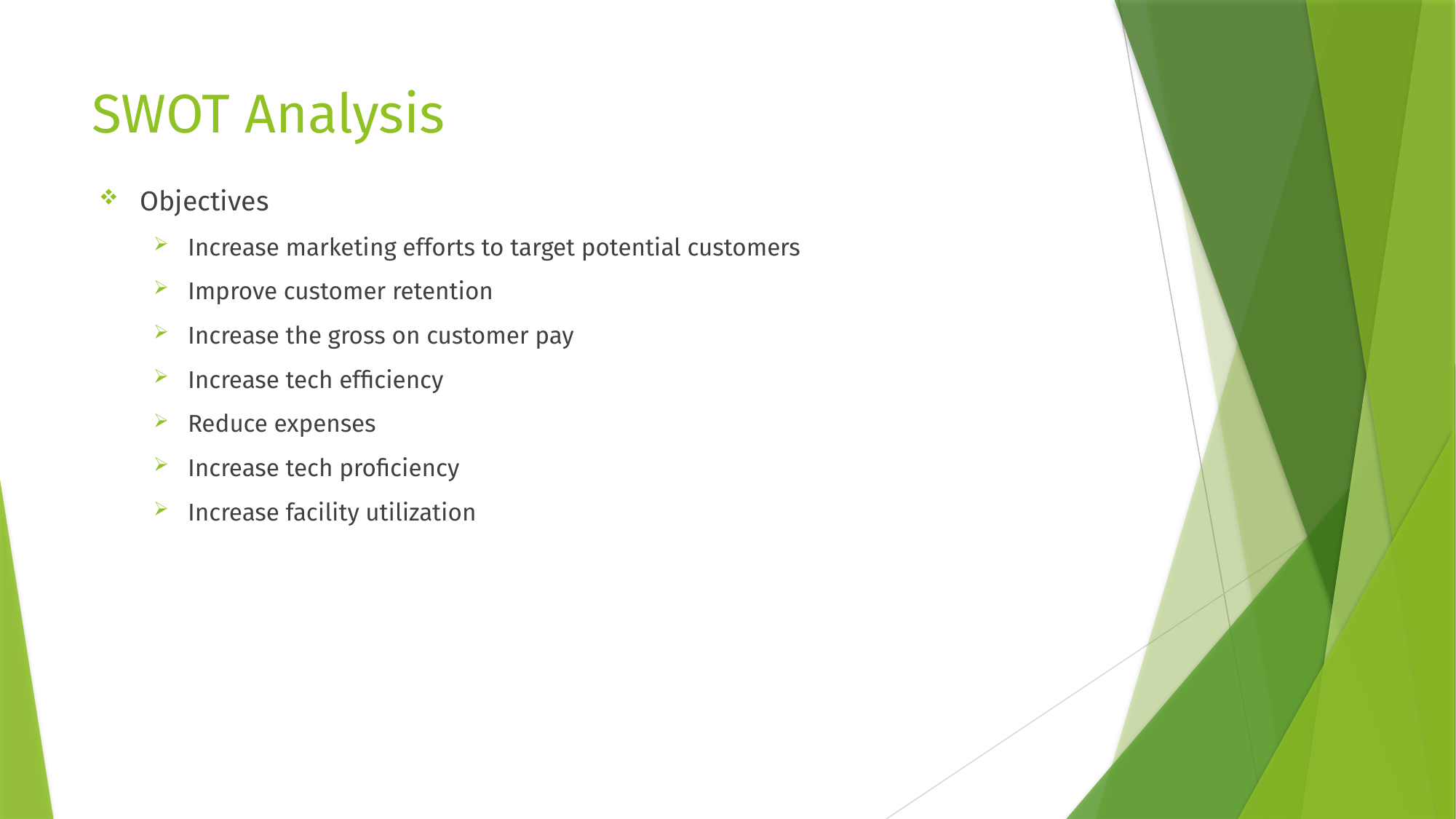

# SWOT Analysis
Objectives
Increase marketing efforts to target potential customers
Improve customer retention
Increase the gross on customer pay
Increase tech efficiency
Reduce expenses
Increase tech proficiency
Increase facility utilization